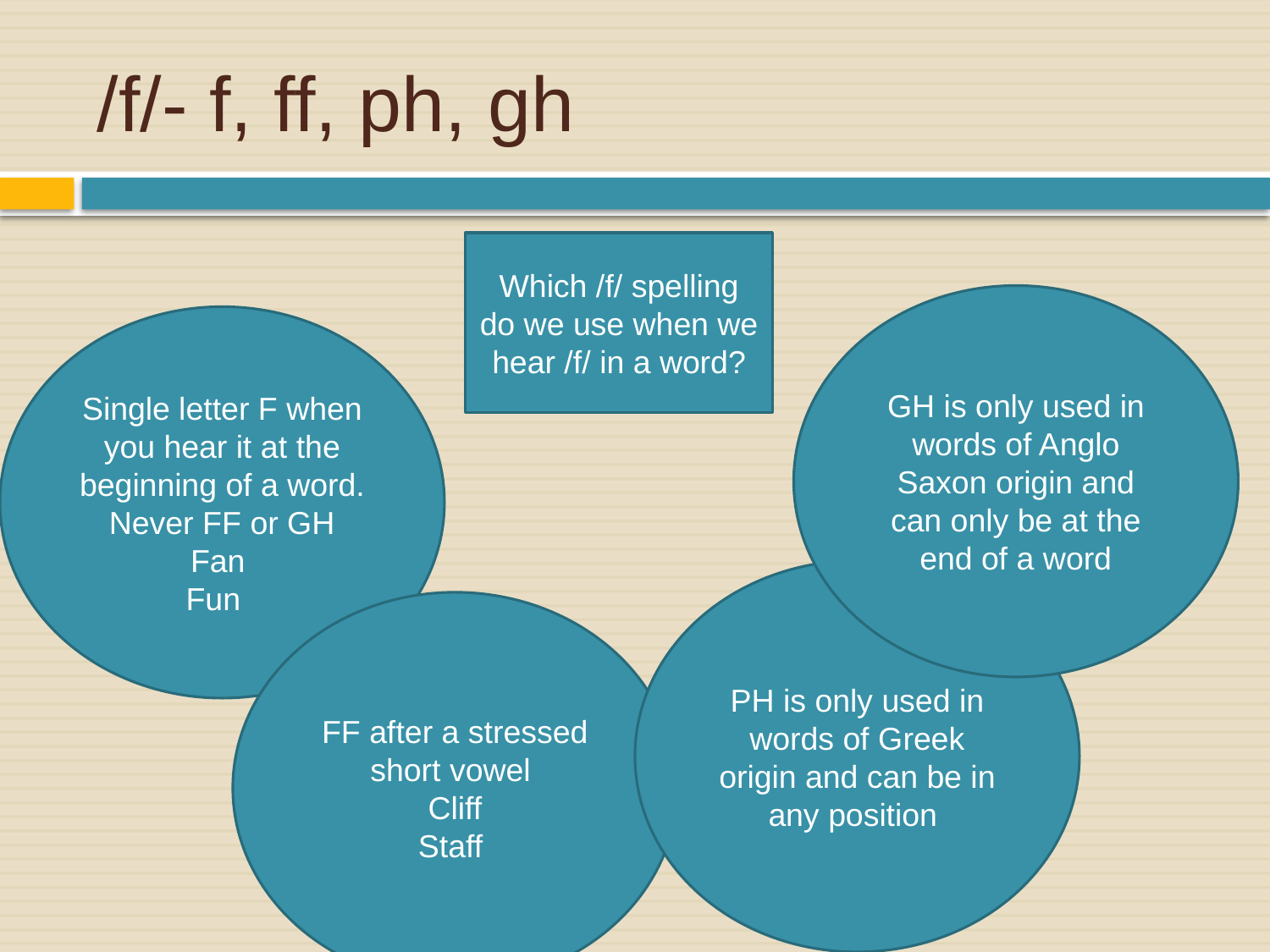

# /f/- f, ff, ph, gh
Which /f/ spelling do we use when we hear /f/ in a word?
GH is only used in words of Anglo Saxon origin and can only be at the end of a word
Single letter F when you hear it at the beginning of a word. Never FF or GH
Fan
Fun
PH is only used in words of Greek origin and can be in any position
FF after a stressed short vowel
Cliff
Staff